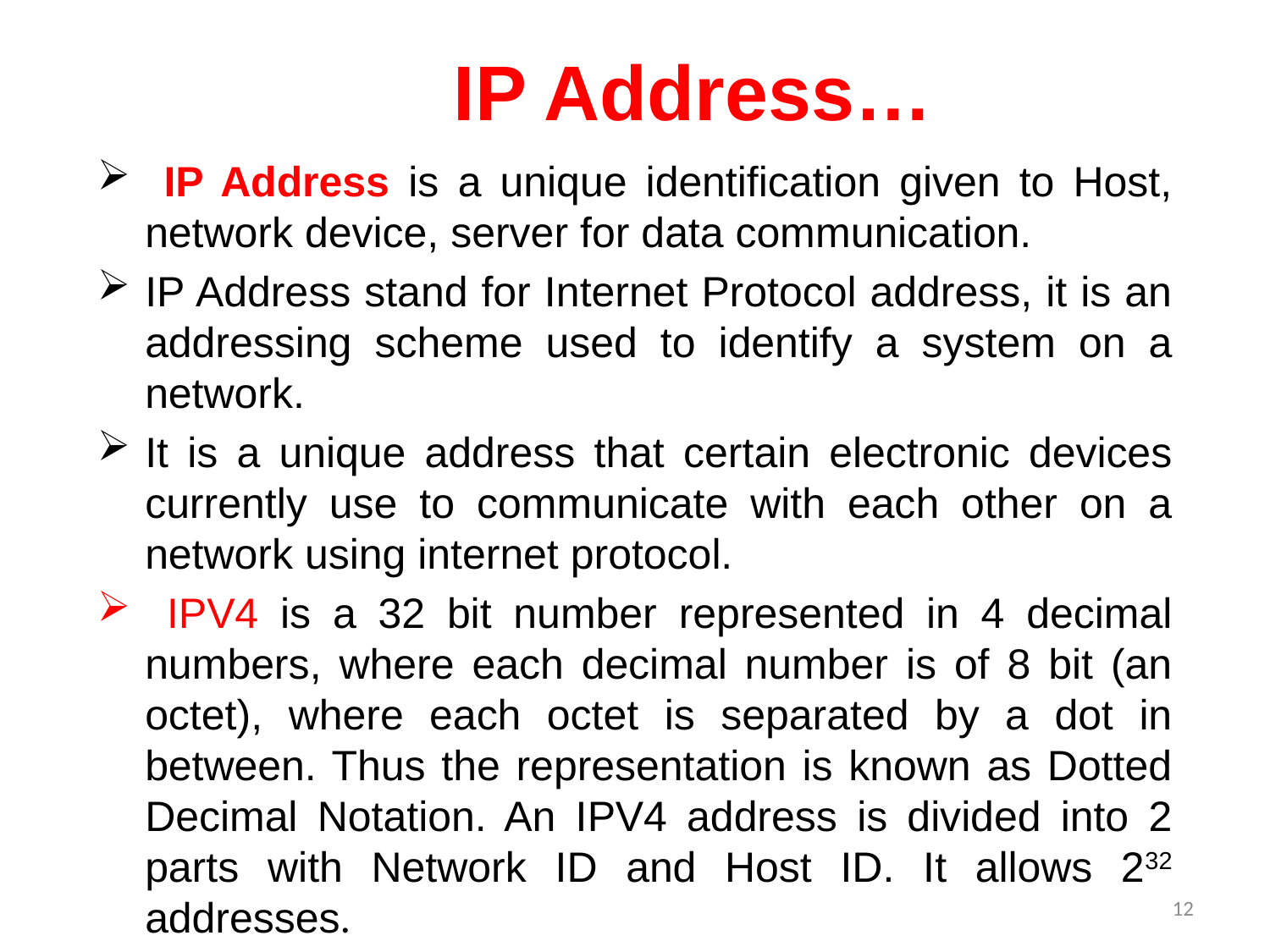

# IP Address…
 IP Address is a unique identification given to Host, network device, server for data communication.
IP Address stand for Internet Protocol address, it is an addressing scheme used to identify a system on a network.
It is a unique address that certain electronic devices currently use to communicate with each other on a network using internet protocol.
 IPV4 is a 32 bit number represented in 4 decimal numbers, where each decimal number is of 8 bit (an octet), where each octet is separated by a dot in between. Thus the representation is known as Dotted Decimal Notation. An IPV4 address is divided into 2 parts with Network ID and Host ID. It allows 232 addresses.
12